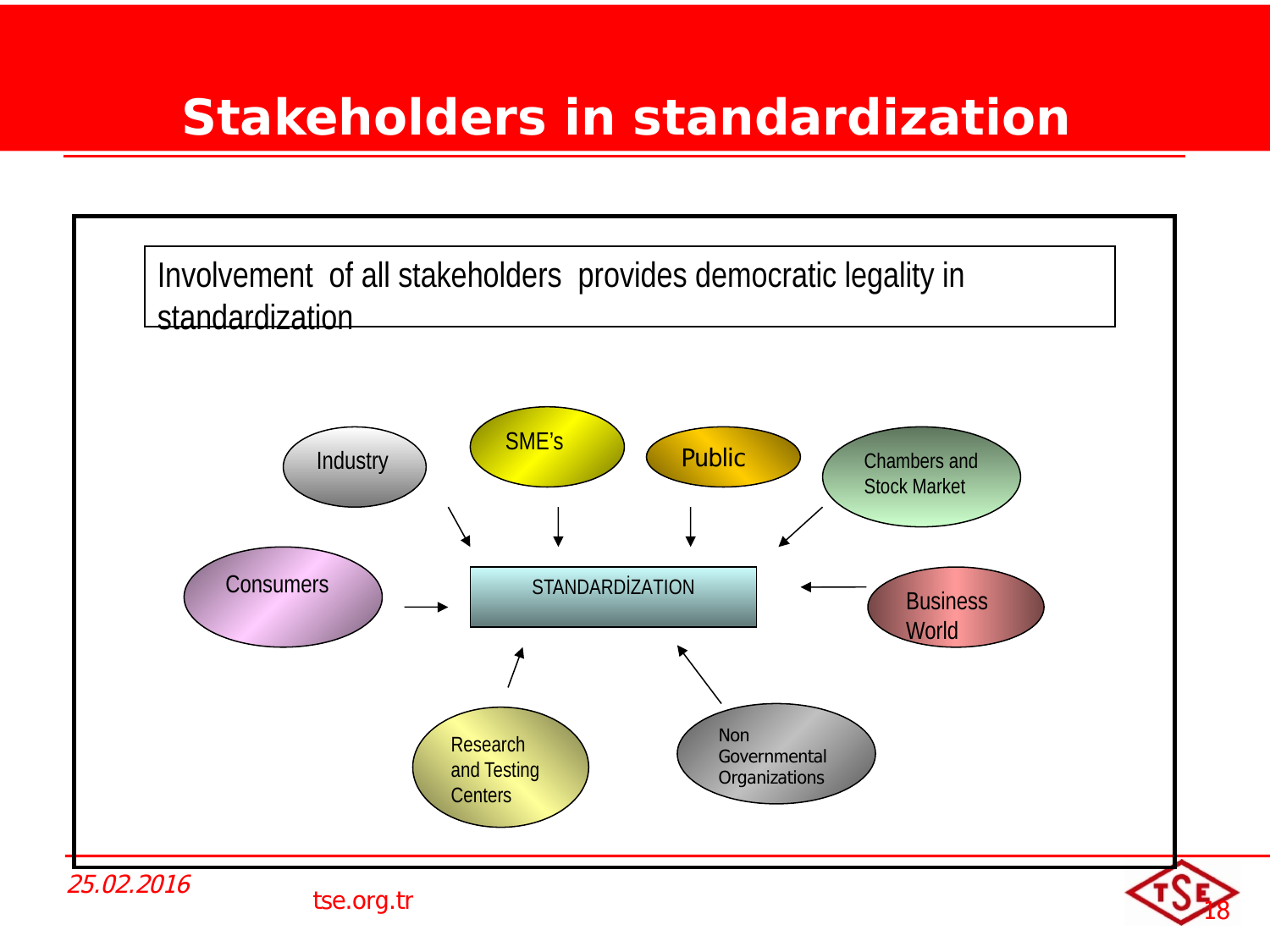

# Stakeholders in standardization

Involvement  of all stakeholders  provides democratic legality in standardization
SME’s
Industry
Public
Chambers and Stock Market

Consumers
STANDARDİZATION
Business World

Non Governmental Organizations
Research and Testing Centers

25.02.2016
tse.org.tr
18